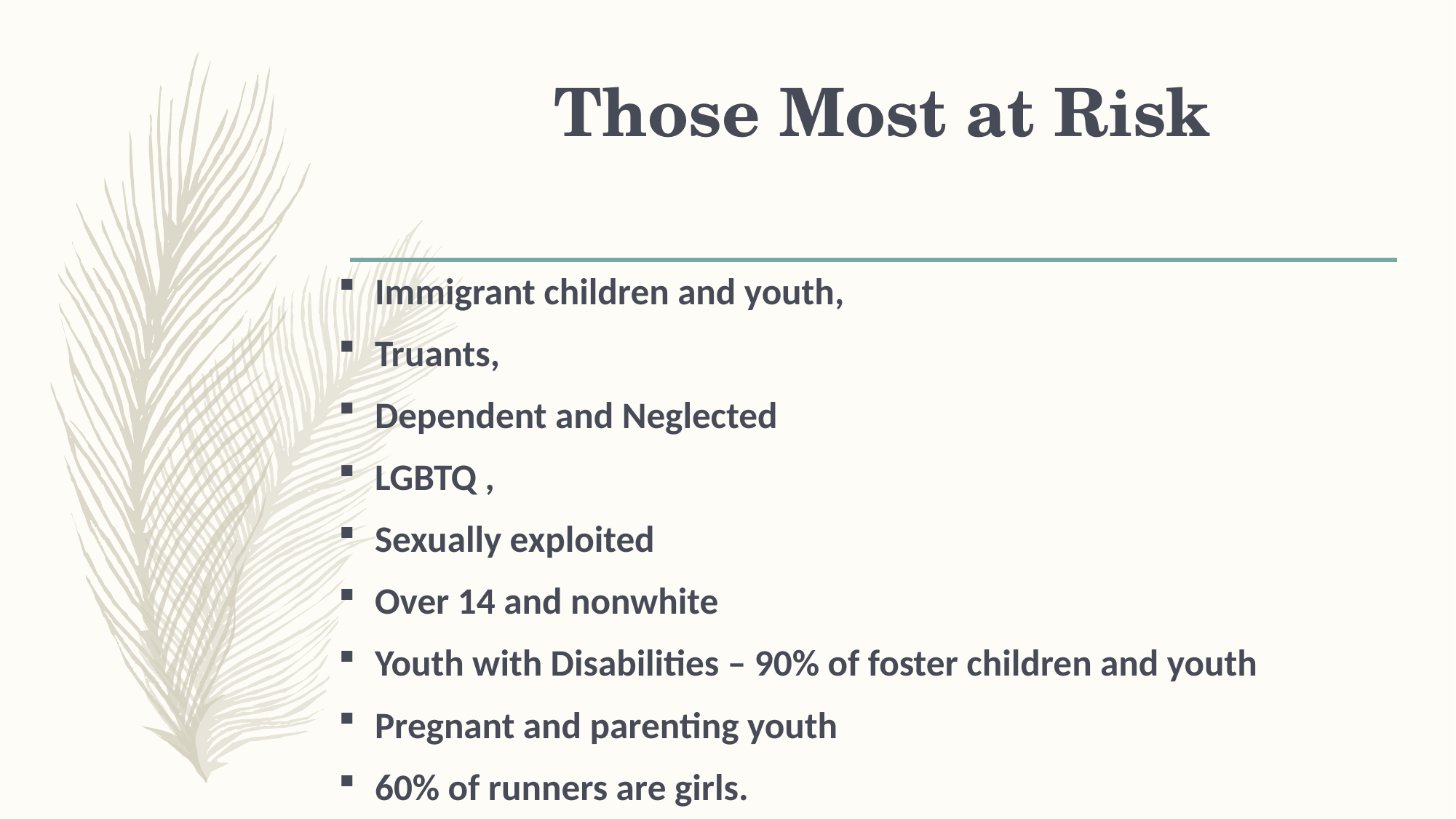

# Those Most at Risk
Immigrant children and youth,
Truants,
Dependent and Neglected
LGBTQ ,
Sexually exploited
Over 14 and nonwhite
Youth with Disabilities – 90% of foster children and youth
Pregnant and parenting youth
60% of runners are girls.